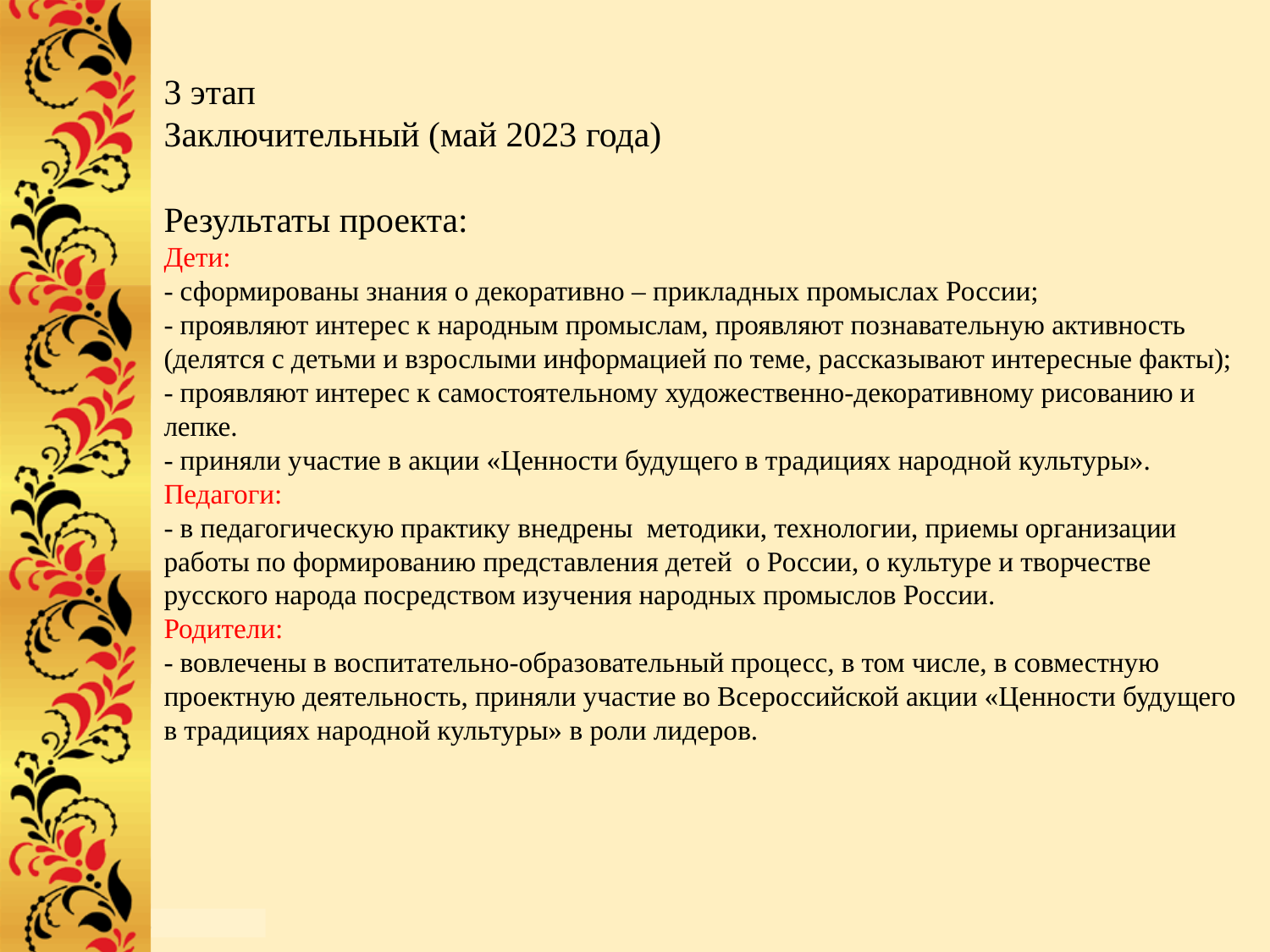

# 3 этап Заключительный (май 2023 года) Результаты проекта: Дети: - сформированы знания о декоративно – прикладных промыслах России; - проявляют интерес к народным промыслам, проявляют познавательную активность (делятся с детьми и взрослыми информацией по теме, рассказывают интересные факты); - проявляют интерес к самостоятельному художественно-декоративному рисованию и лепке. - приняли участие в акции «Ценности будущего в традициях народной культуры». Педагоги: - в педагогическую практику внедрены  методики, технологии, приемы организации  работы по формированию представления детей  о России, о культуре и творчестве русского народа посредством изучения народных промыслов России. Родители: - вовлечены в воспитательно-образовательный процесс, в том числе, в совместную проектную деятельность, приняли участие во Всероссийской акции «Ценности будущего в традициях народной культуры» в роли лидеров.